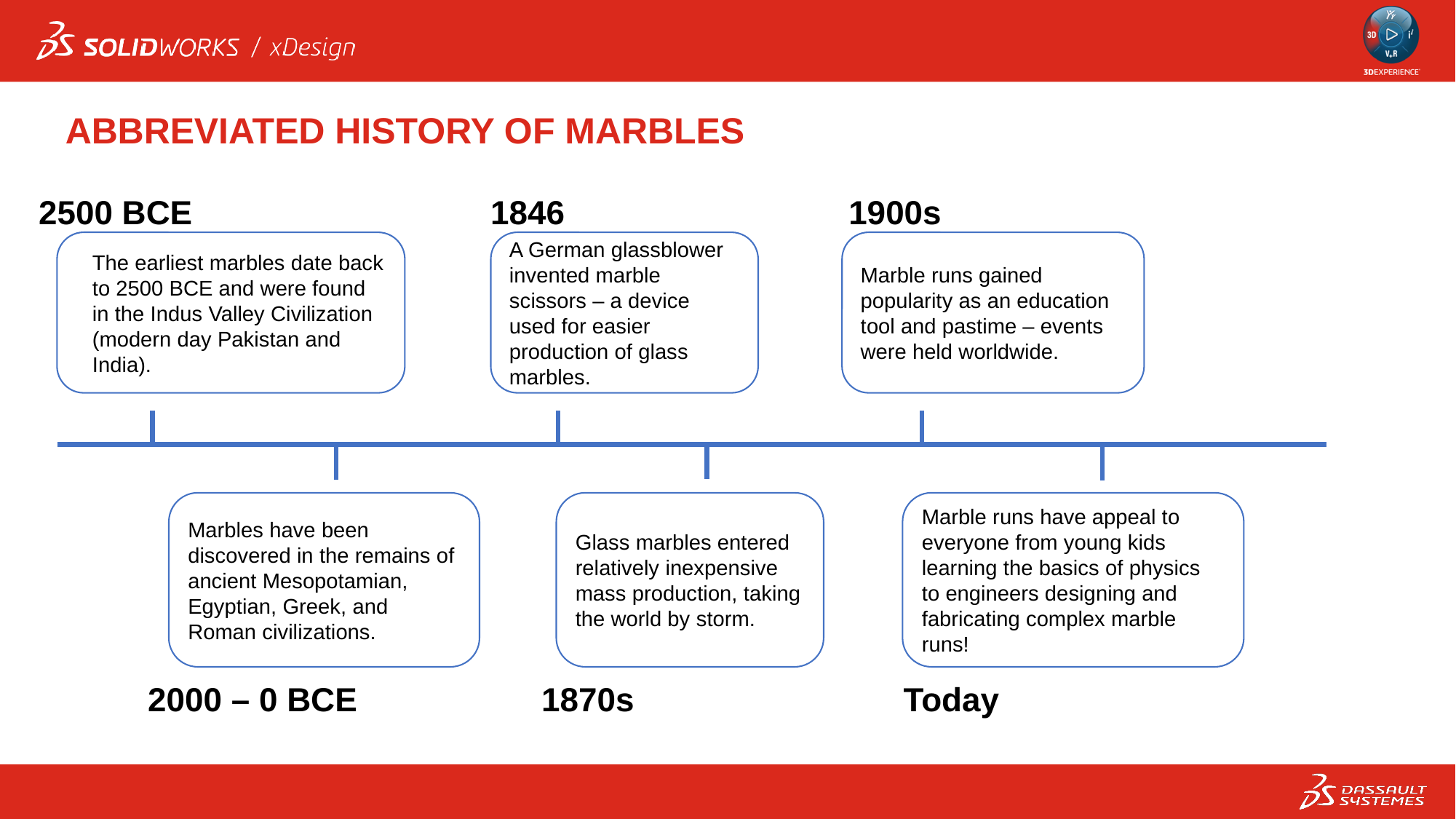

ABBREVIATED HISTORY OF MARBLES
2500 BCE
1846
1900s
The earliest marbles date back to 2500 BCE and were found in the Indus Valley Civilization (modern day Pakistan and India).
A German glassblower invented marble scissors – a device used for easier production of glass marbles.
Marble runs gained popularity as an education tool and pastime – events were held worldwide.

Marbles have been discovered in the remains of ancient Mesopotamian, Egyptian, Greek, and Roman civilizations.
Glass marbles entered relatively inexpensive mass production, taking the world by storm.
Marble runs have appeal to everyone from young kids learning the basics of physics to engineers designing and fabricating complex marble runs!
2000 – 0 BCE
1870s
Today